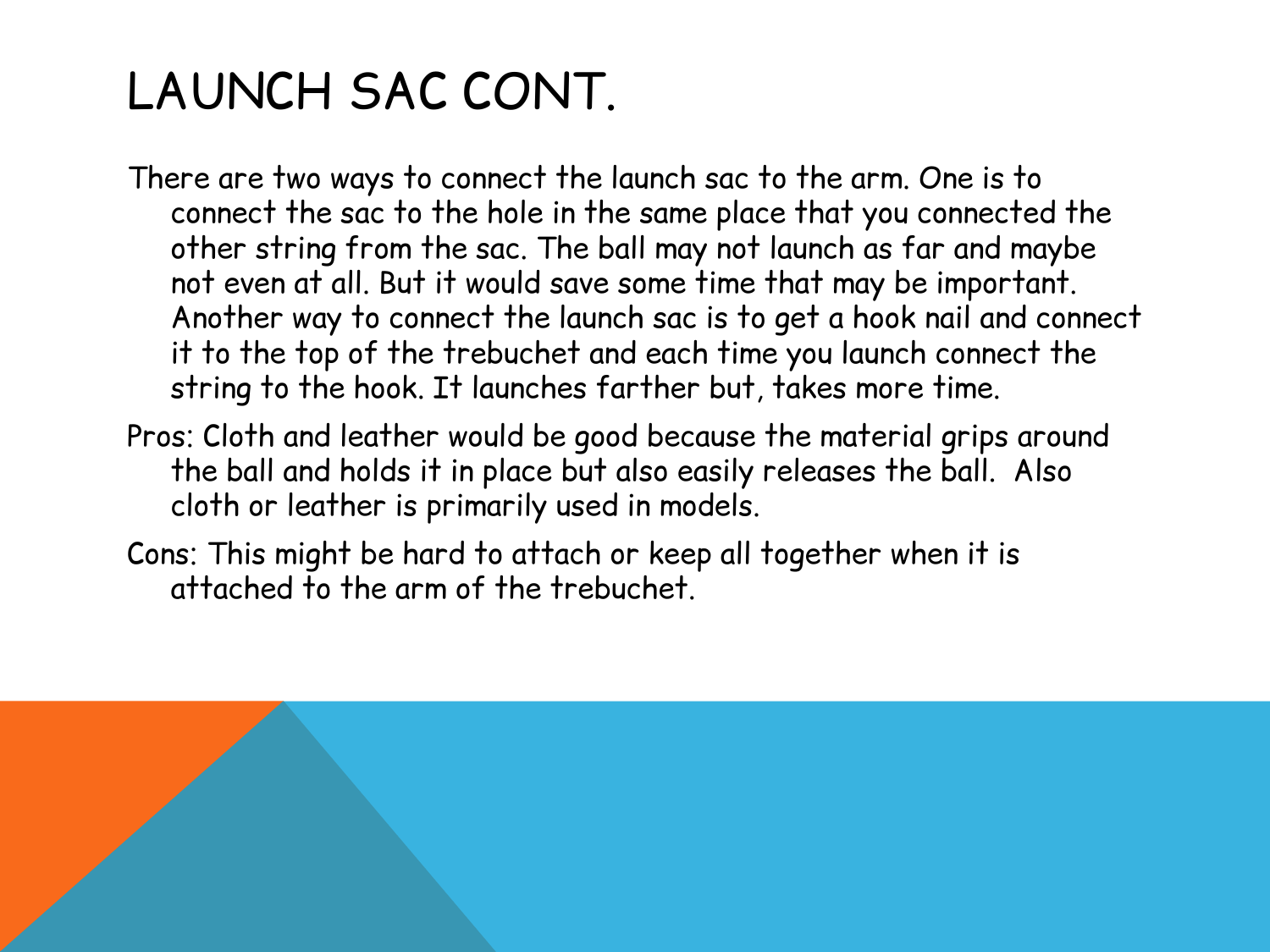

# Launch SAC Cont.
There are two ways to connect the launch sac to the arm. One is to connect the sac to the hole in the same place that you connected the other string from the sac. The ball may not launch as far and maybe not even at all. But it would save some time that may be important. Another way to connect the launch sac is to get a hook nail and connect it to the top of the trebuchet and each time you launch connect the string to the hook. It launches farther but, takes more time.
Pros: Cloth and leather would be good because the material grips around the ball and holds it in place but also easily releases the ball.  Also cloth or leather is primarily used in models.
Cons: This might be hard to attach or keep all together when it is attached to the arm of the trebuchet.